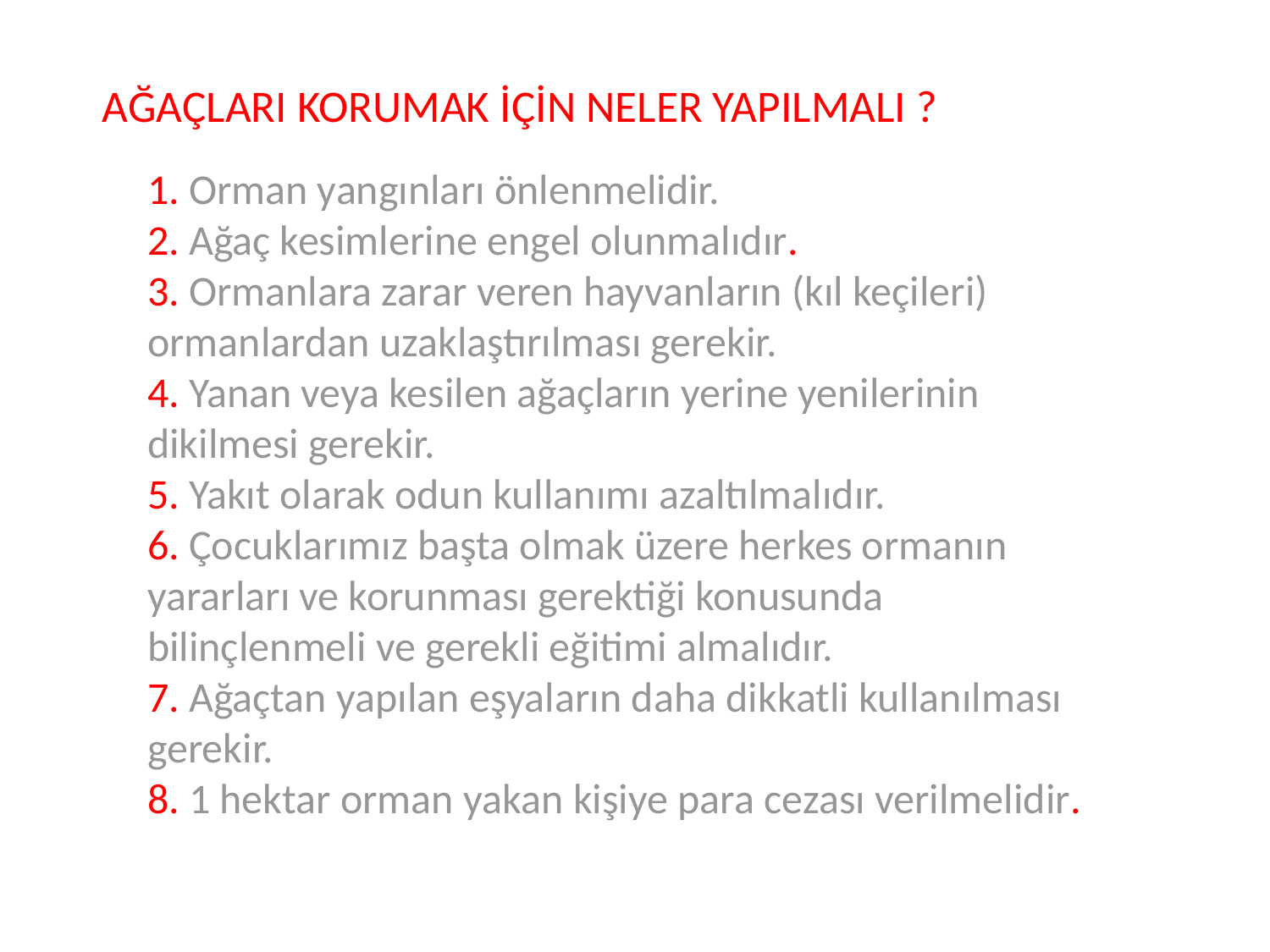

# AĞAÇLARI KORUMAK İÇİN NELER YAPILMALI ?
1. Orman yangınları önlenmelidir.
2. Ağaç kesimlerine engel olunmalıdır.
3. Ormanlara zarar veren hayvanların (kıl keçileri) ormanlardan uzaklaştırılması gerekir.
4. Yanan veya kesilen ağaçların yerine yenilerinin dikilmesi gerekir.
5. Yakıt olarak odun kullanımı azaltılmalıdır.
6. Çocuklarımız başta olmak üzere herkes ormanın yararları ve korunması gerektiği konusunda bilinçlenmeli ve gerekli eğitimi almalıdır.
7. Ağaçtan yapılan eşyaların daha dikkatli kullanılması gerekir.
8. 1 hektar orman yakan kişiye para cezası verilmelidir.